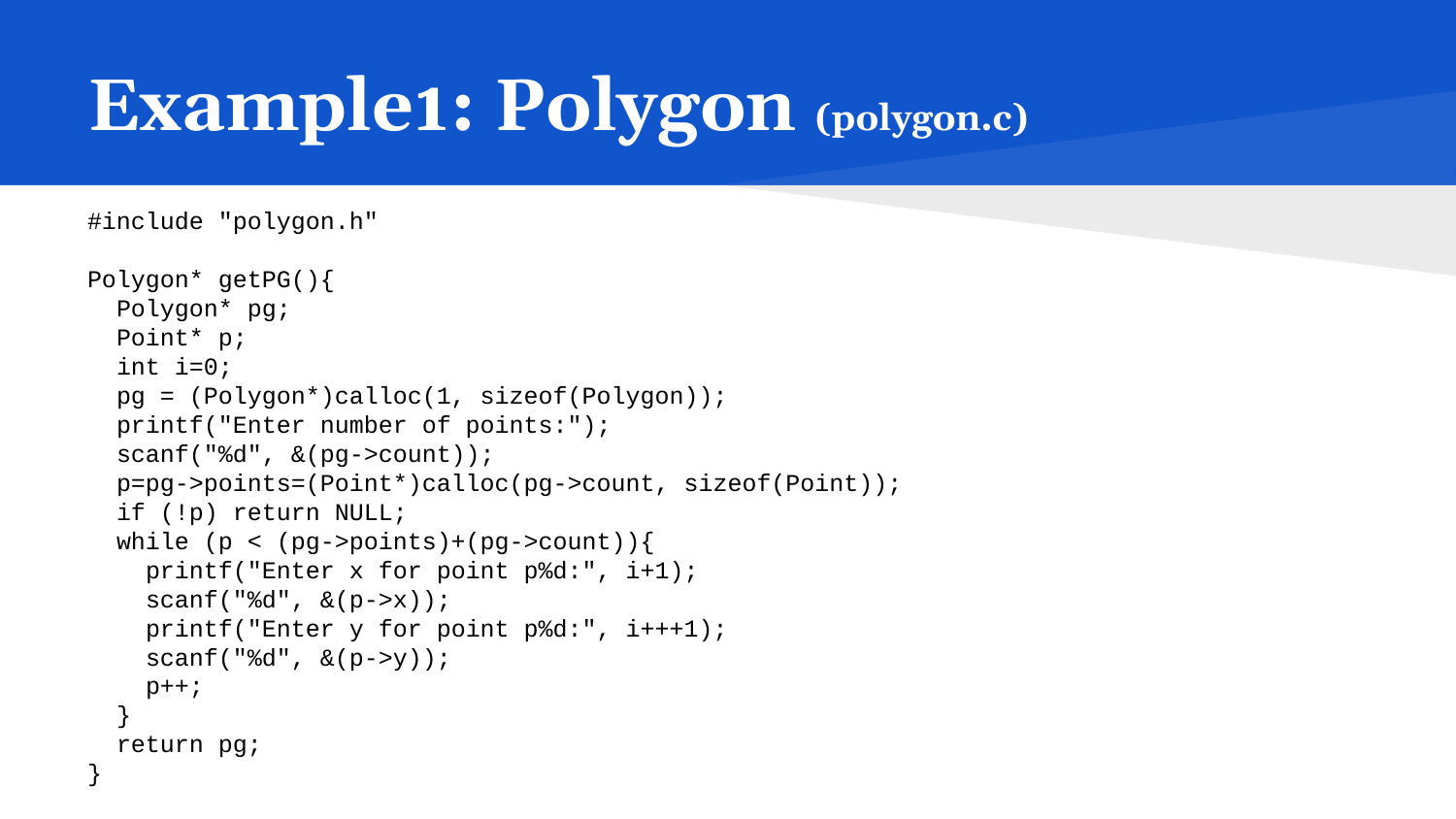

# Example1: Polygon (polygon.c)
#include "polygon.h"

Polygon* getPG(){
  Polygon* pg;
  Point* p;
  int i=0;
  pg = (Polygon*)calloc(1, sizeof(Polygon));
  printf("Enter number of points:");
  scanf("%d", &(pg->count));
  p=pg->points=(Point*)calloc(pg->count, sizeof(Point));
  if (!p) return NULL;
  while (p < (pg->points)+(pg->count)){
    printf("Enter x for point p%d:", i+1);
    scanf("%d", &(p->x));
    printf("Enter y for point p%d:", i+++1);
    scanf("%d", &(p->y));
    p++;
  }
  return pg;
}